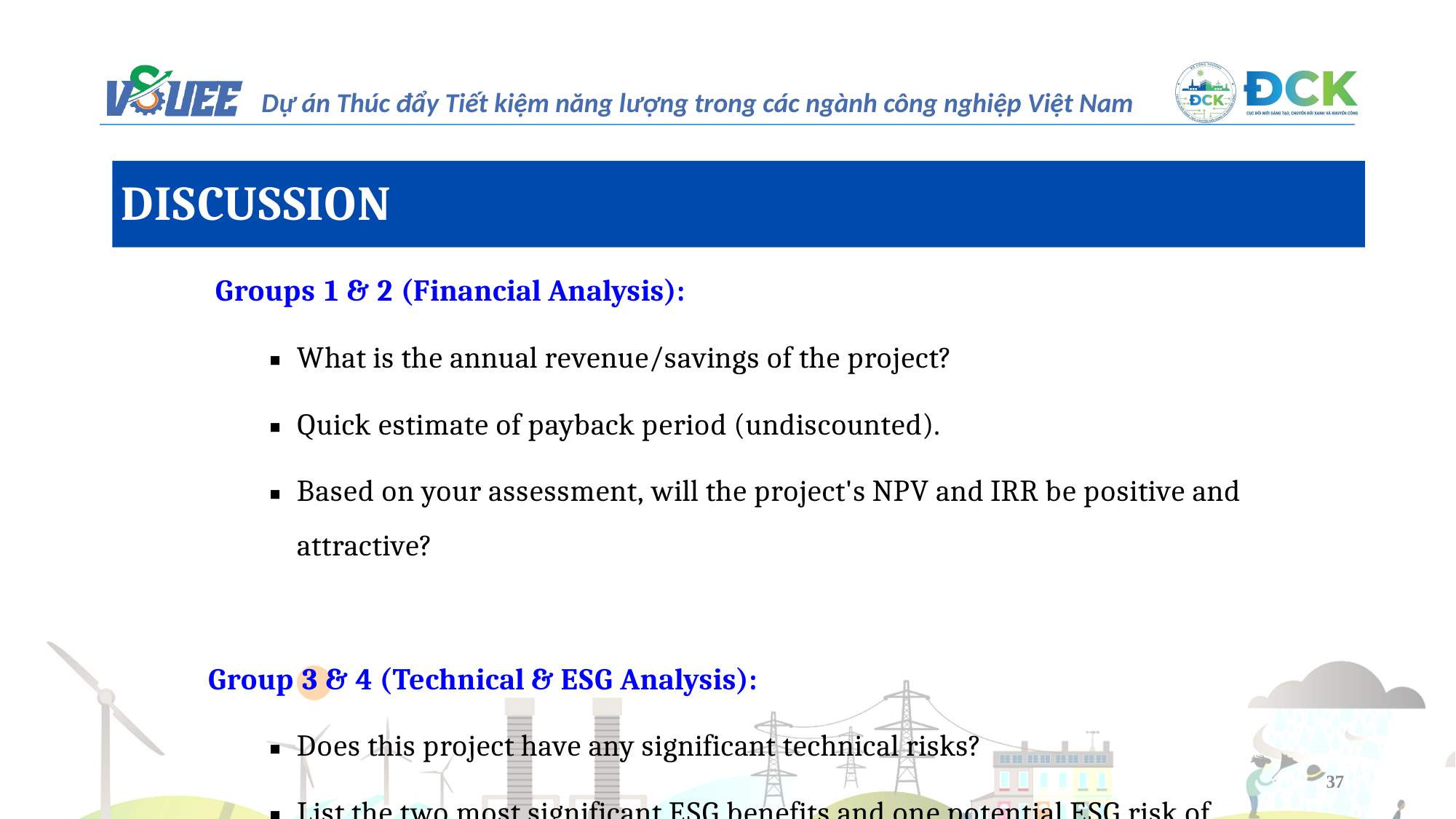

DISCUSSION
Groups 1 & 2 (Financial Analysis):
What is the annual revenue/savings of the project?
Quick estimate of payback period (undiscounted).
Based on your assessment, will the project's NPV and IRR be positive and attractive?

Group 3 & 4 (Technical & ESG Analysis):
Does this project have any significant technical risks?
List the two most significant ESG benefits and one potential ESG risk of the project.
37